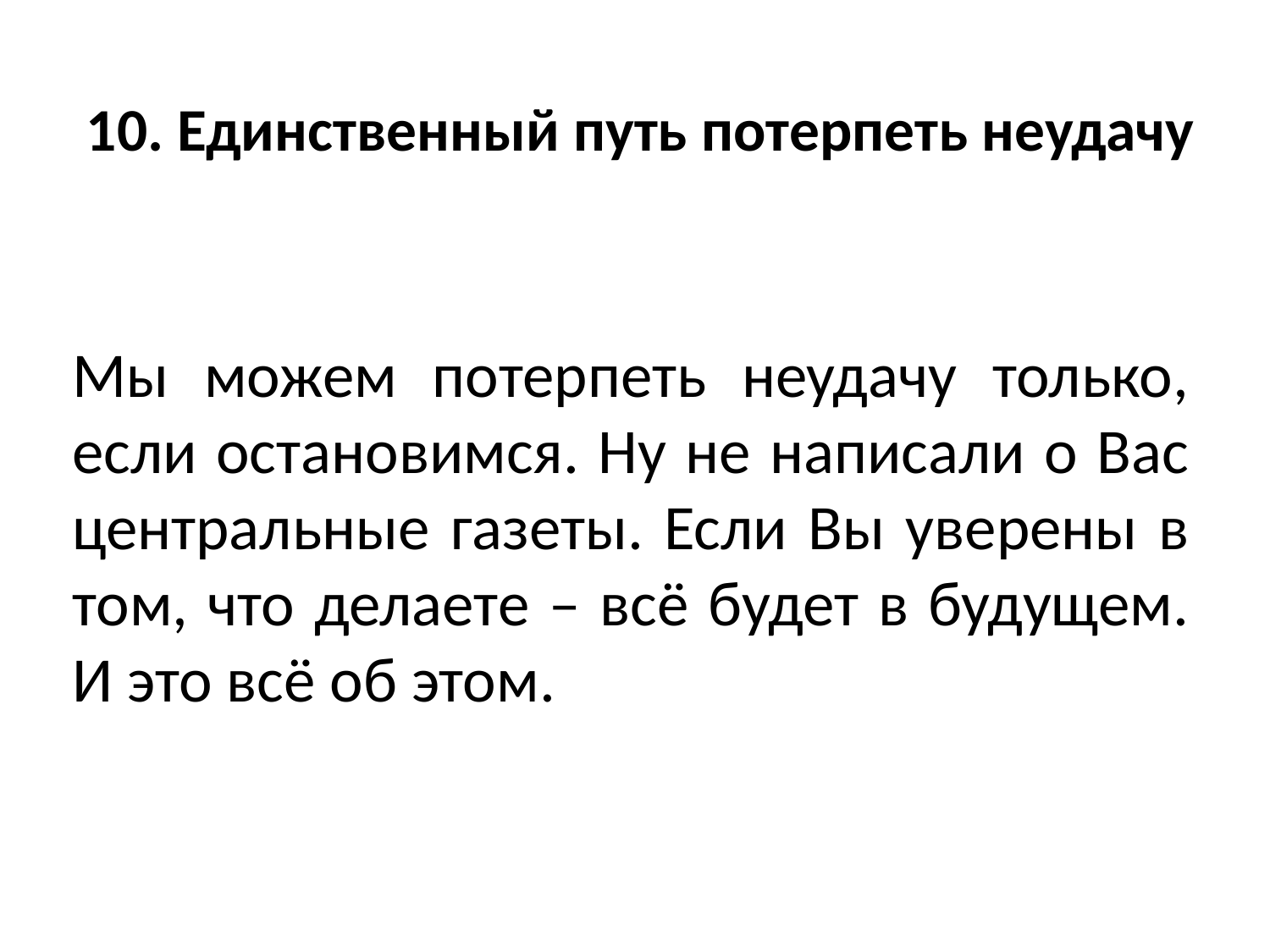

# 10. Единственный путь потерпеть неудачу
Мы можем потерпеть неудачу только, если остановимся. Ну не написали о Вас центральные газеты. Если Вы уверены в том, что делаете – всё будет в будущем. И это всё об этом.